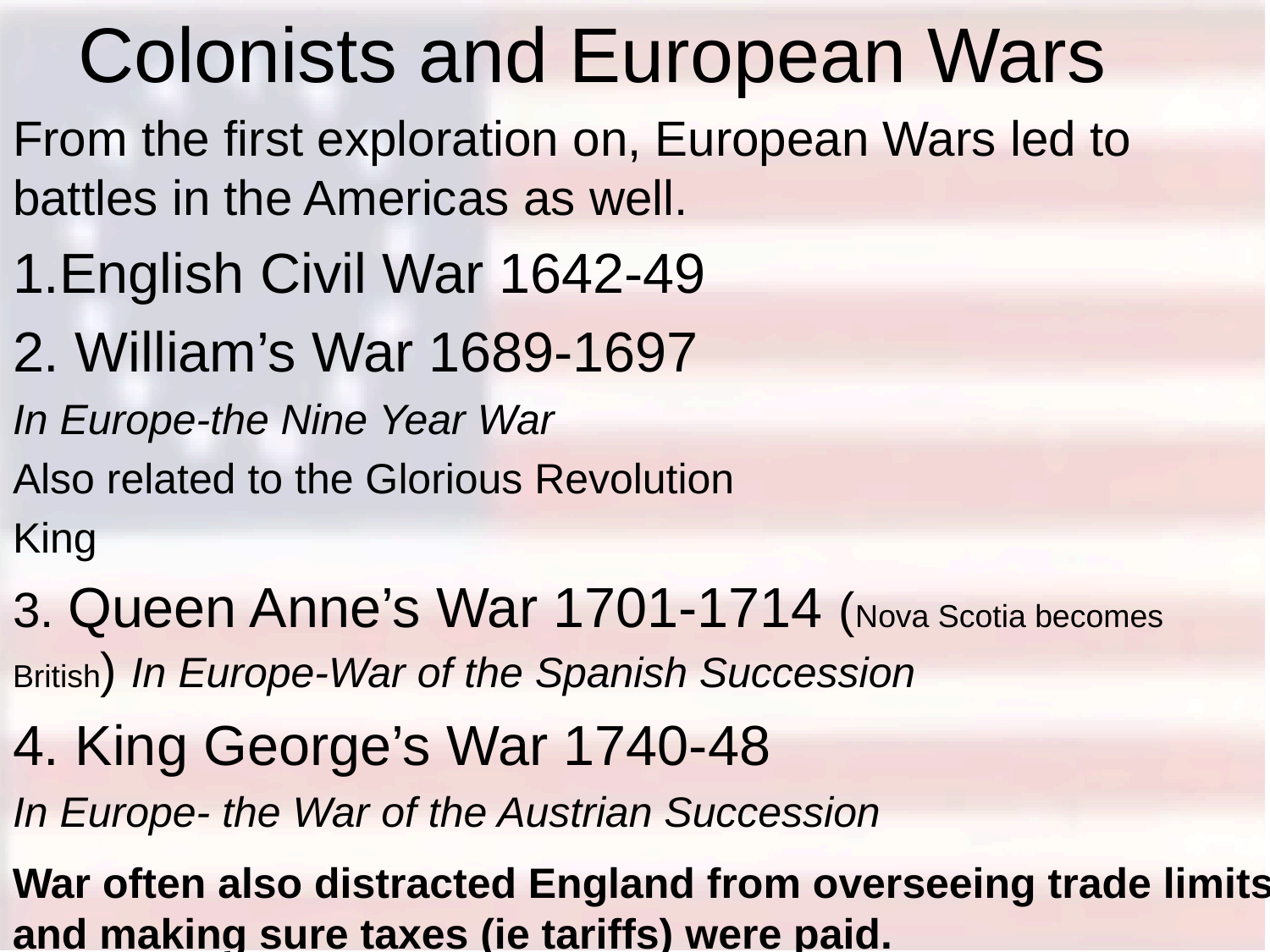

# Colonists and European Wars
From the first exploration on, European Wars led to battles in the Americas as well.
1.English Civil War 1642-49
2. William’s War 1689-1697
In Europe-the Nine Year War
Also related to the Glorious Revolution
King
3. Queen Anne’s War 1701-1714 (Nova Scotia becomes British) In Europe-War of the Spanish Succession
4. King George’s War 1740-48
In Europe- the War of the Austrian Succession

War often also distracted England from overseeing trade limits and making sure taxes (ie tariffs) were paid.